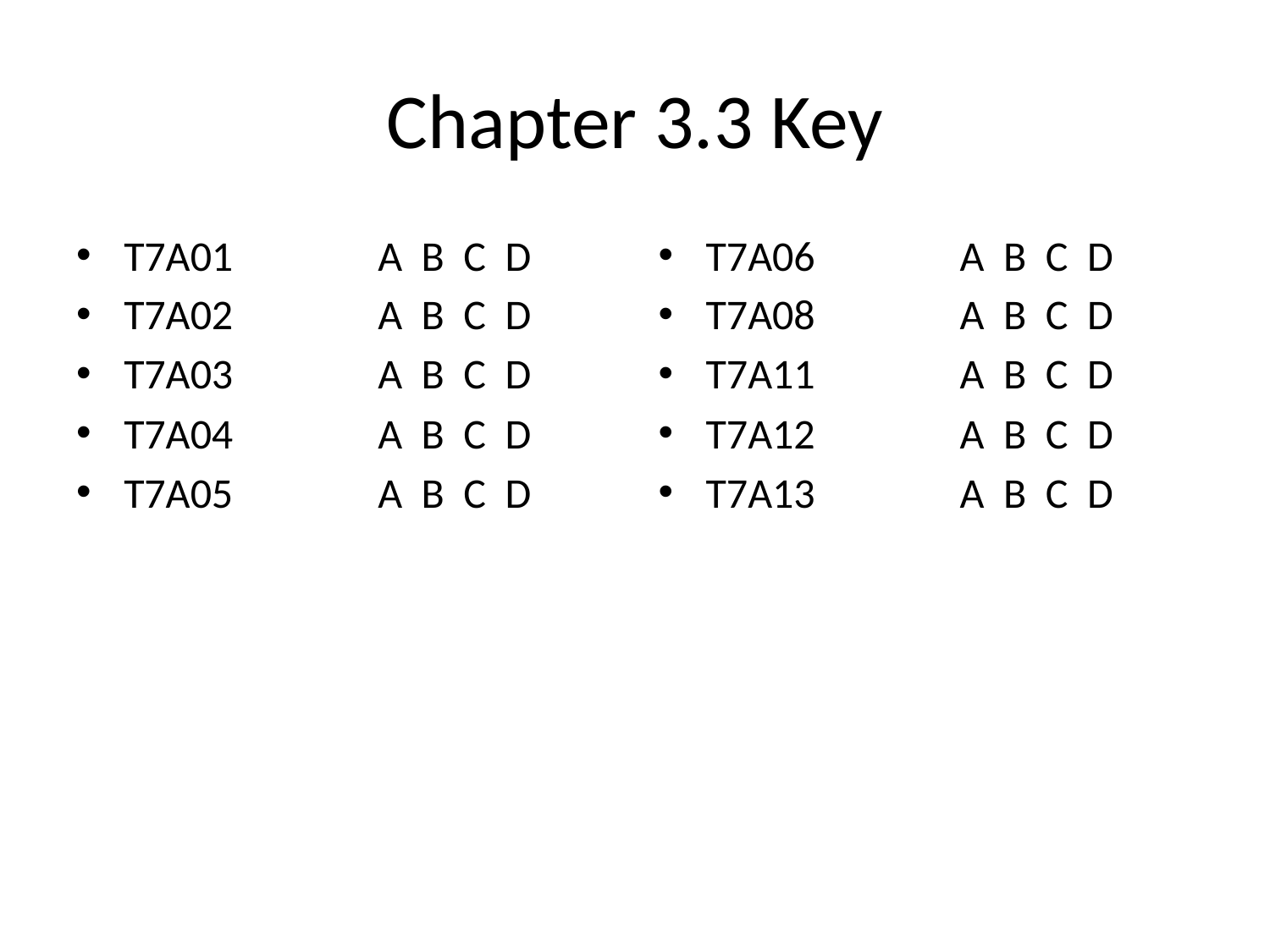

# Chapter 3.3 Key
T7A01		A  B  C  D
T7A02		A  B  C  D
T7A03		A  B  C  D
T7A04		A  B  C  D
T7A05		A  B  C  D

T7A06		A  B  C  D
T7A08		A  B  C  D
T7A11		A  B  C  D
T7A12		A  B  C  D
T7A13		A  B  C  D